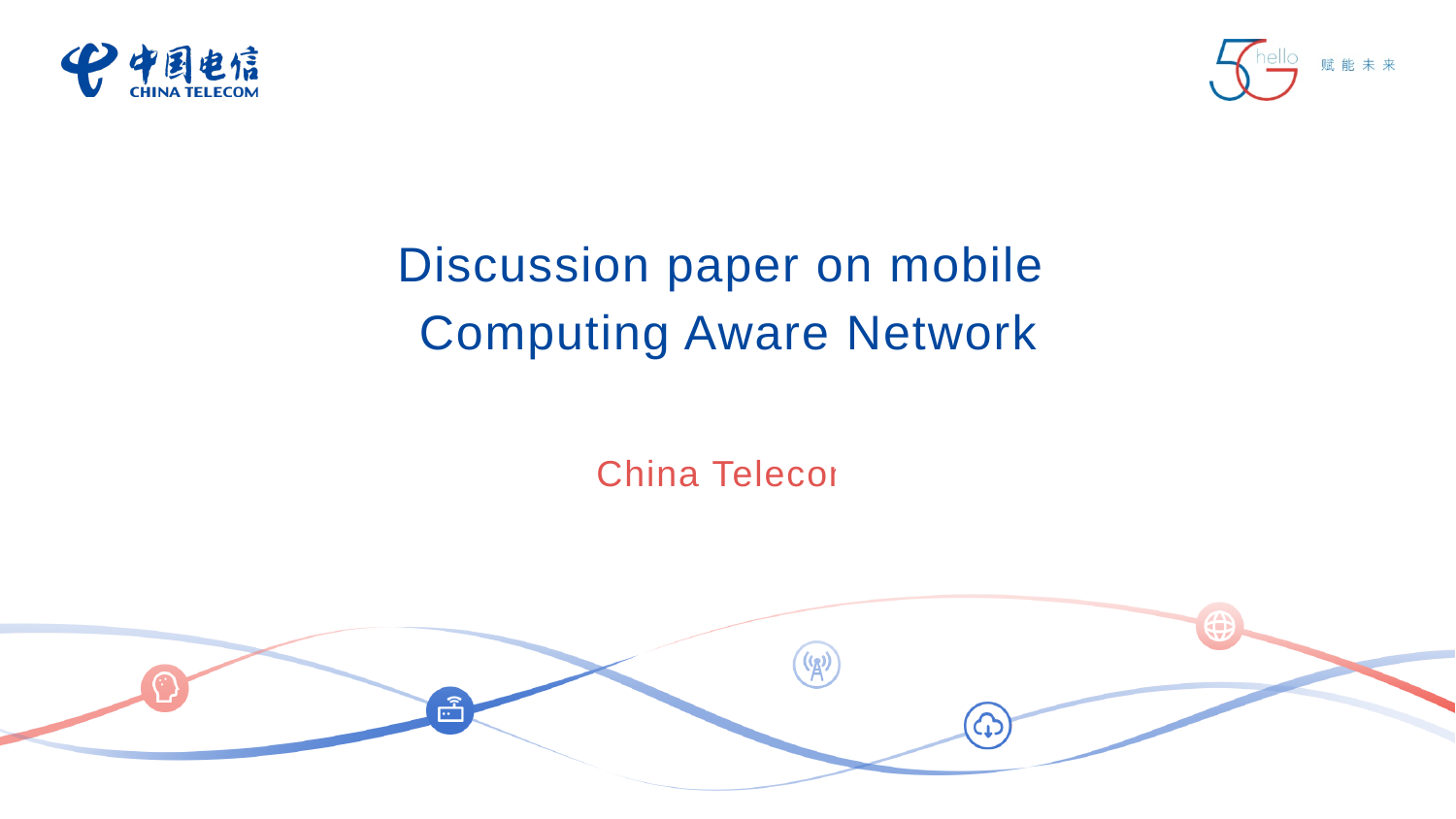

Discussion paper on mobile
Computing Aware Network
China Telecom